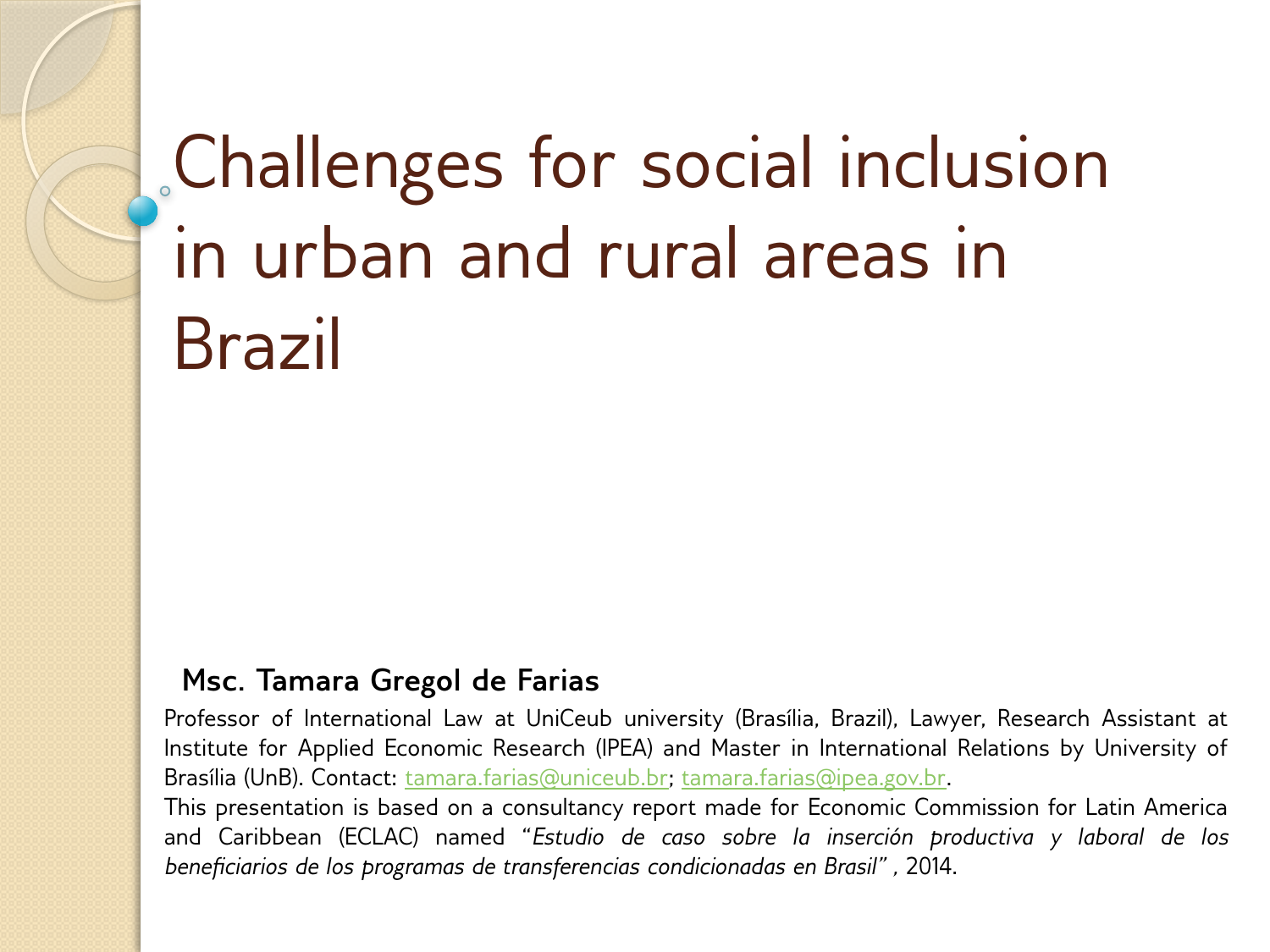

# Challenges for social inclusion in urban and rural areas in Brazil
Msc. Tamara Gregol de Farias
Professor of International Law at UniCeub university (Brasília, Brazil), Lawyer, Research Assistant at Institute for Applied Economic Research (IPEA) and Master in International Relations by University of Brasília (UnB). Contact: tamara.farias@uniceub.br; tamara.farias@ipea.gov.br.
This presentation is based on a consultancy report made for Economic Commission for Latin America and Caribbean (ECLAC) named “Estudio de caso sobre la inserción productiva y laboral de los beneficiarios de los programas de transferencias condicionadas en Brasil” , 2014.